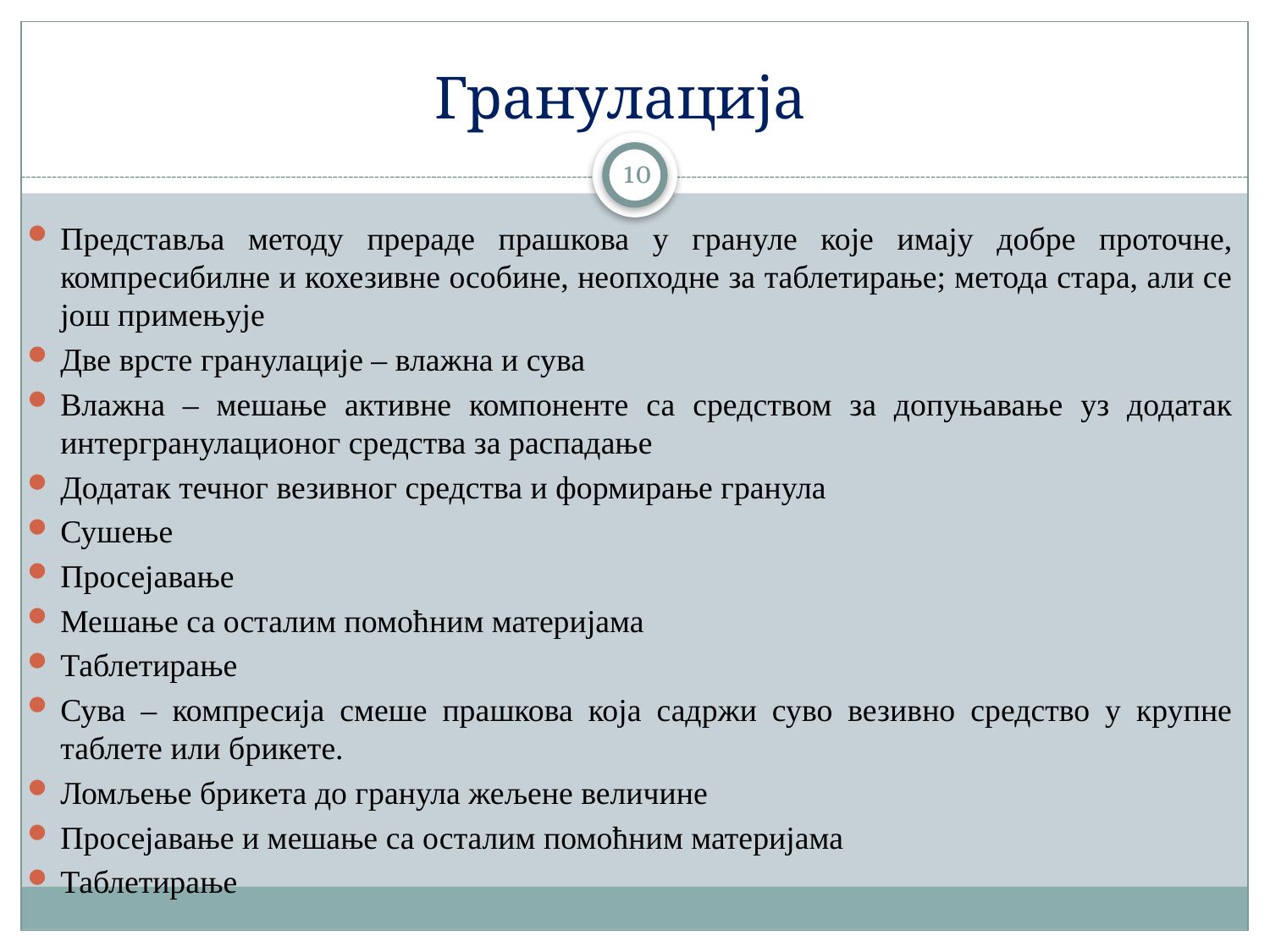

# Гранулација
10
Представља методу прераде прашкова у грануле које имају добре проточне, компресибилне и кохезивне особине, неопходне за таблетирање; метода стара, али се још примењује
Две врсте гранулације – влажна и сува
Влажна – мешање активне компоненте са средством за допуњавање уз додатак интергранулационог средства за распадање
Додатак течног везивног средства и формирање гранула
Сушење
Просејавање
Мешање са осталим помоћним материјама
Таблетирање
Сува – компресија смеше прашкова која садржи суво везивно средство у крупне таблете или брикете.
Ломљење брикета до гранула жељене величине
Просејавање и мешање са осталим помоћним материјама
Таблетирање